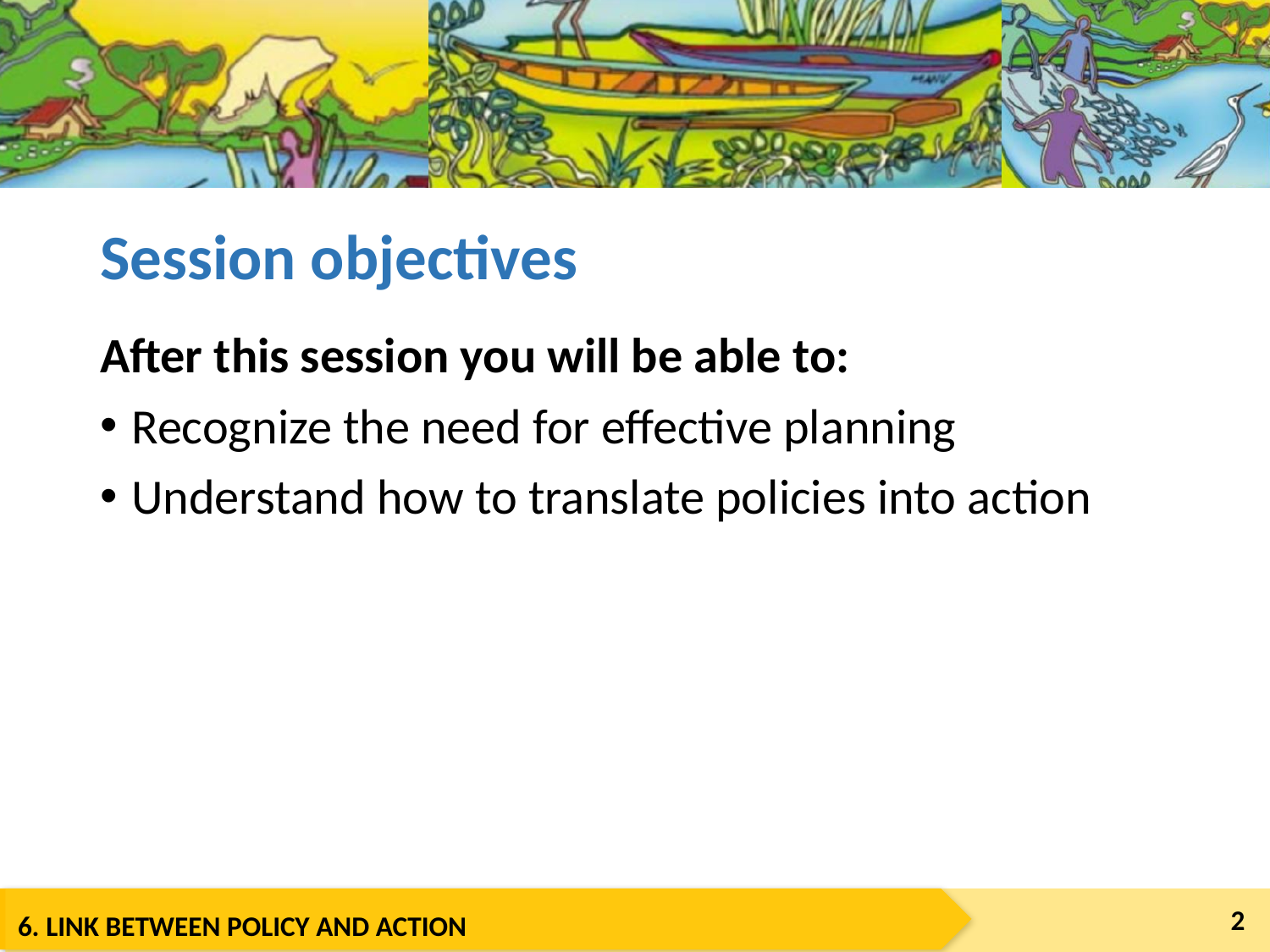

# Session objectives

After this session you will be able to:
Recognize the need for effective planning
Understand how to translate policies into action
2